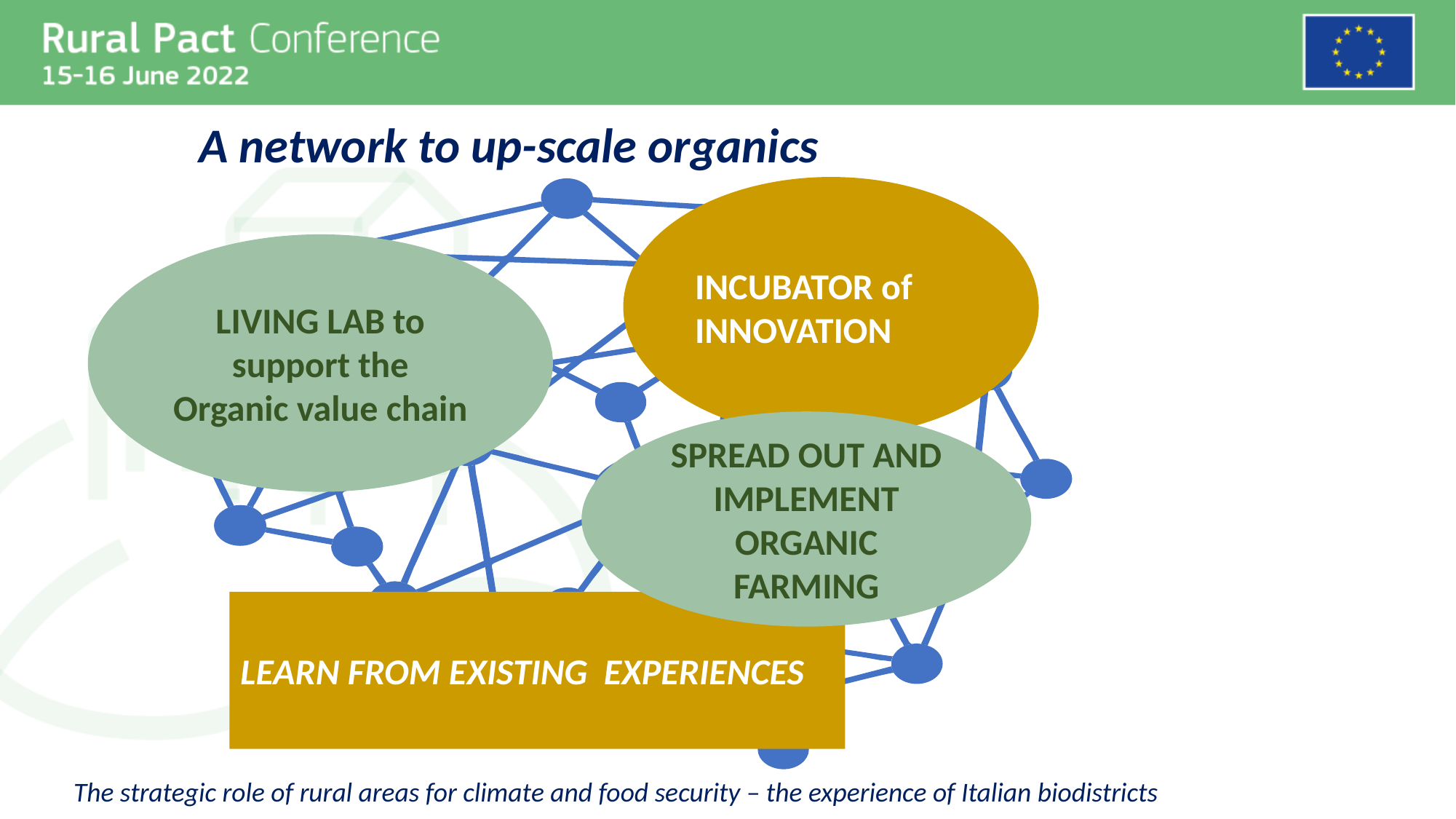

A network to up-scale organics
INCUBATOR of INNOVATION

LIVING LAB to support the
Organic value chain
SPREAD OUT AND IMPLEMENT ORGANIC FARMING
LEARN FROM EXISTING  EXPERIENCES
The strategic role of rural areas for climate and food security – the experience of Italian biodistricts